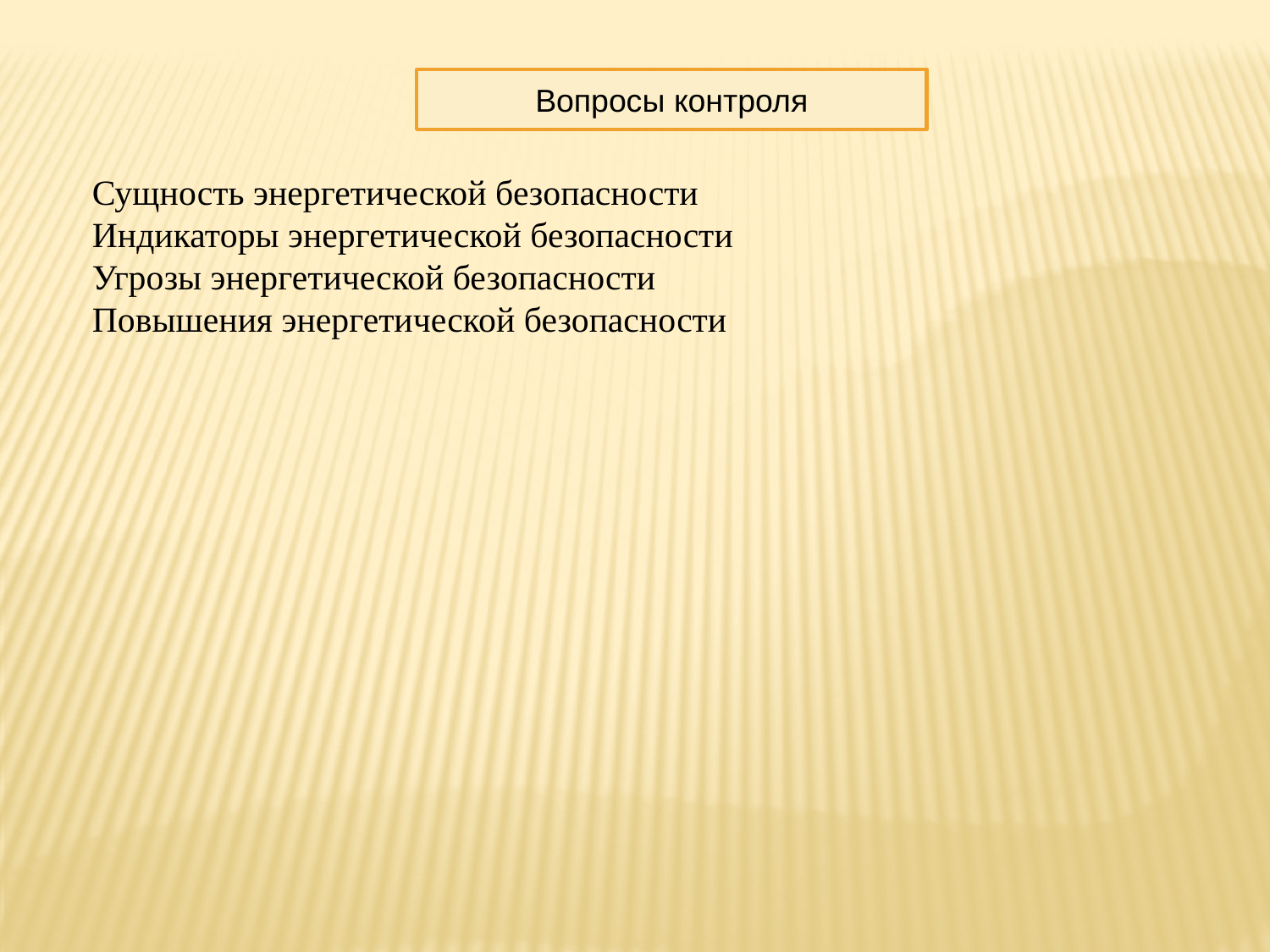

Вопросы контроля
Сущность энергетической безопасности
Индикаторы энергетической безопасности
Угрозы энергетической безопасности
Повышения энергетической безопасности